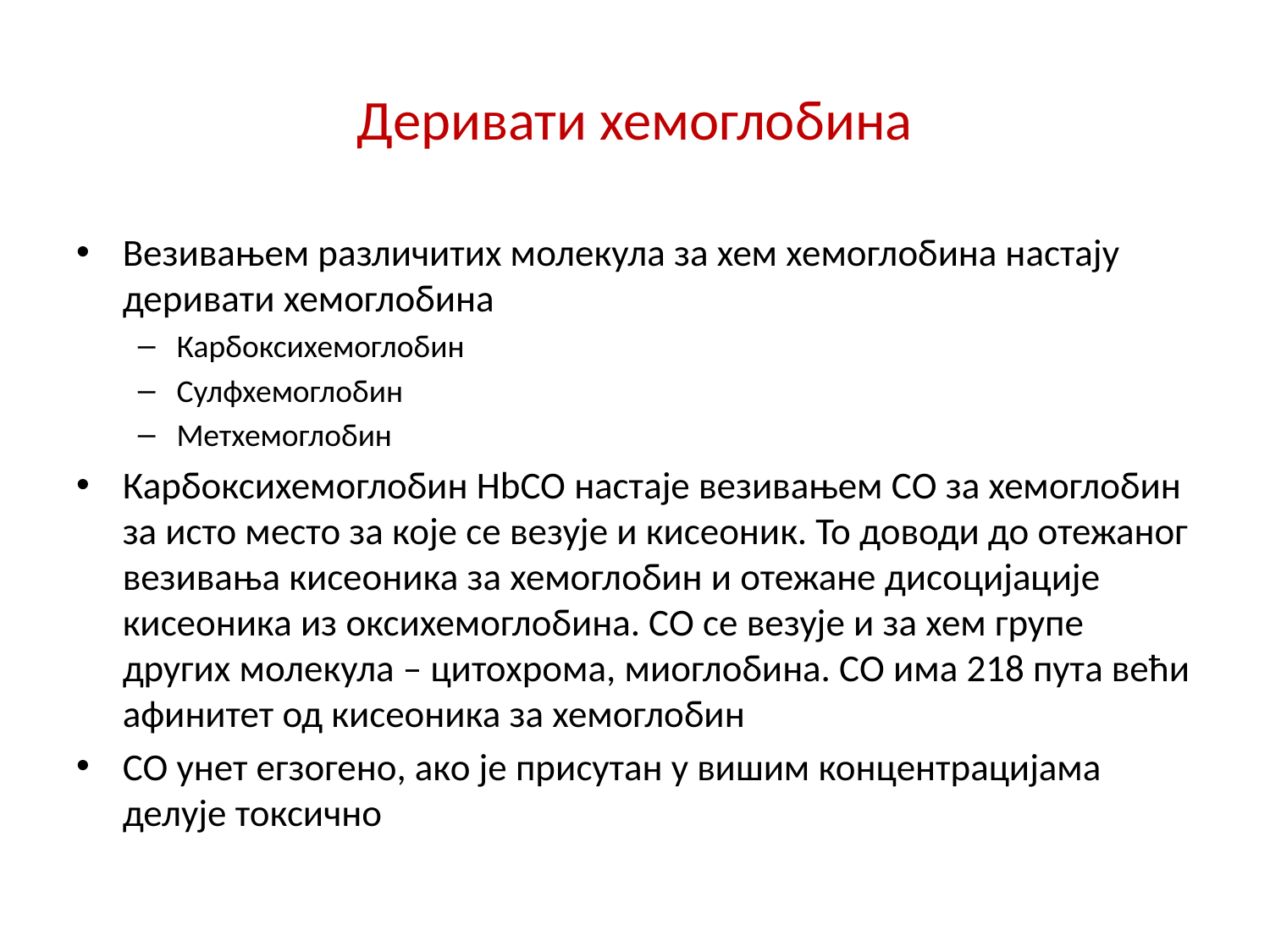

# Деривати хемоглобина
Везивањем различитих молекула за хем хемоглобина настају деривати хемоглобина
Карбоксихемоглобин
Сулфхемоглобин
Метхемоглобин
Карбоксихемоглобин HbCO настаје везивањем СО за хемоглобин за исто место за које се везује и кисеоник. То доводи до отежаног везивања кисеоника за хемоглобин и отежане дисоцијације кисеоника из оксихемоглобина. СО се везује и за хем групе других молекула – цитохрома, миоглобина. СО има 218 пута већи афинитет од кисеоника за хемоглобин
СО унет егзогено, ако је присутан у вишим концентрацијама  делује токсично